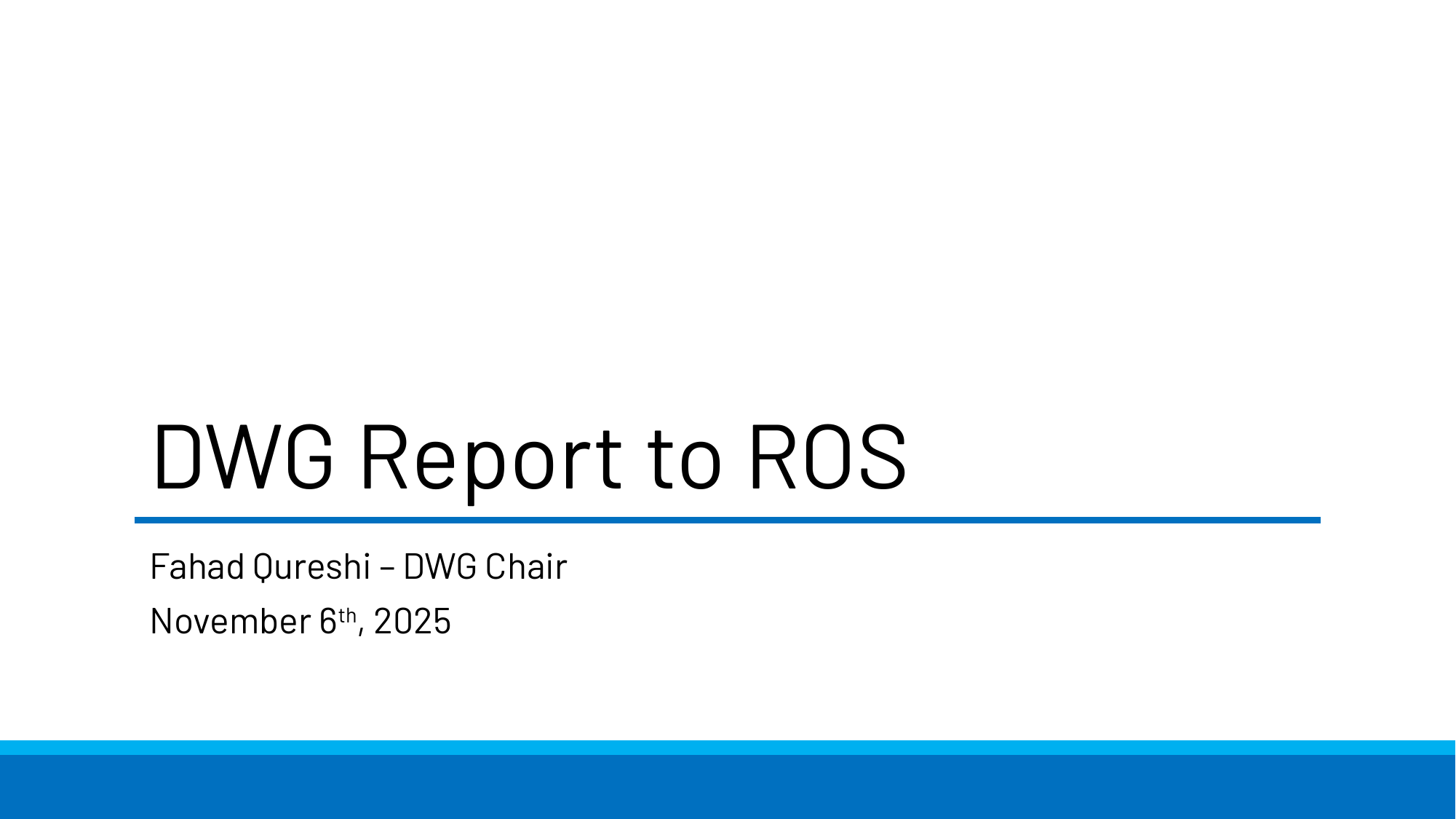

# DWG Report to ROS
Fahad Qureshi – DWG Chair
November 6th, 2025